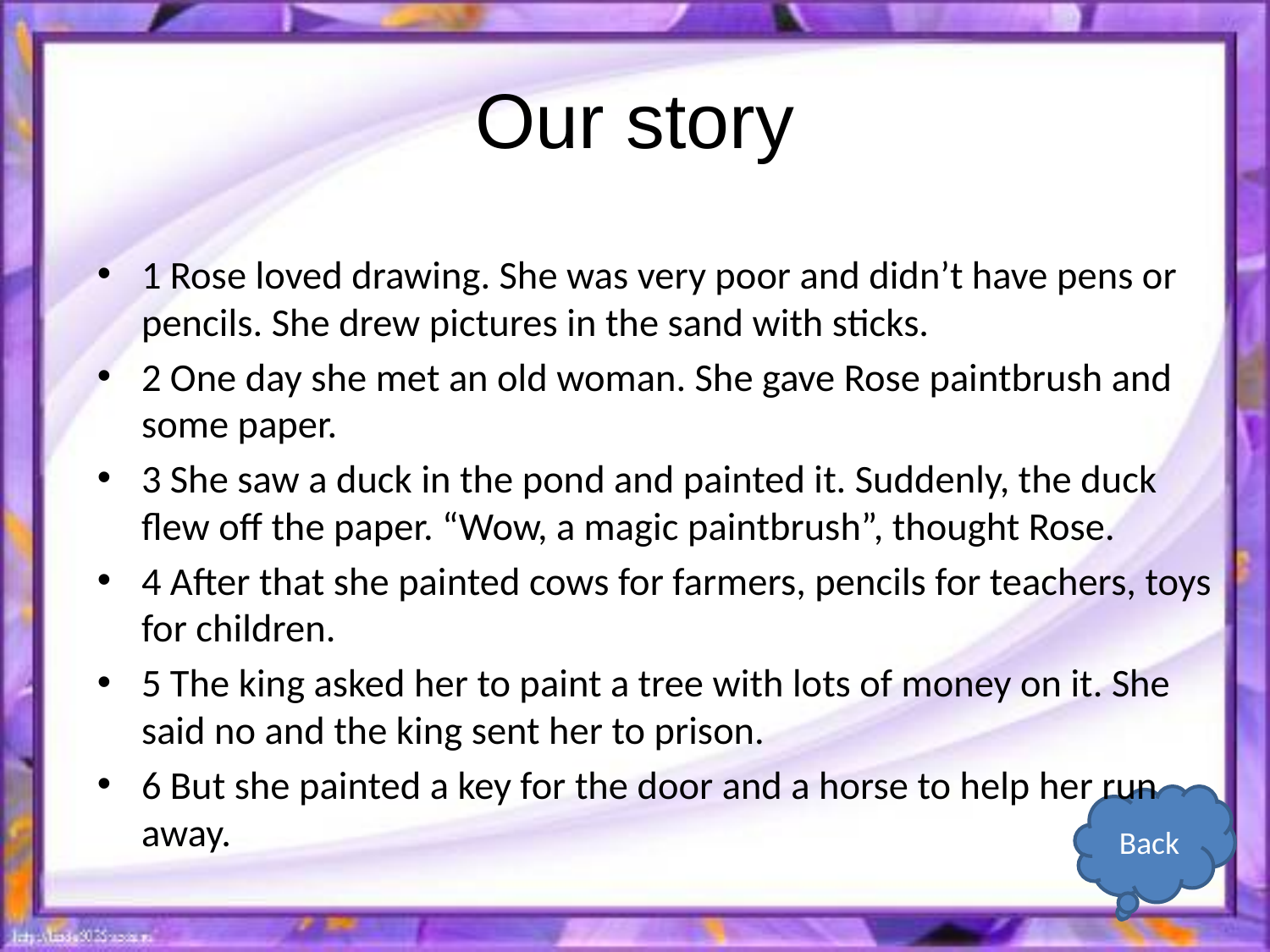

# Our story
1 Rose loved drawing. She was very poor and didn’t have pens or pencils. She drew pictures in the sand with sticks.
2 One day she met an old woman. She gave Rose paintbrush and some paper.
3 She saw a duck in the pond and painted it. Suddenly, the duck flew off the paper. “Wow, a magic paintbrush”, thought Rose.
4 After that she painted cows for farmers, pencils for teachers, toys for children.
5 The king asked her to paint a tree with lots of money on it. She said no and the king sent her to prison.
6 But she painted a key for the door and a horse to help her run away.

Back